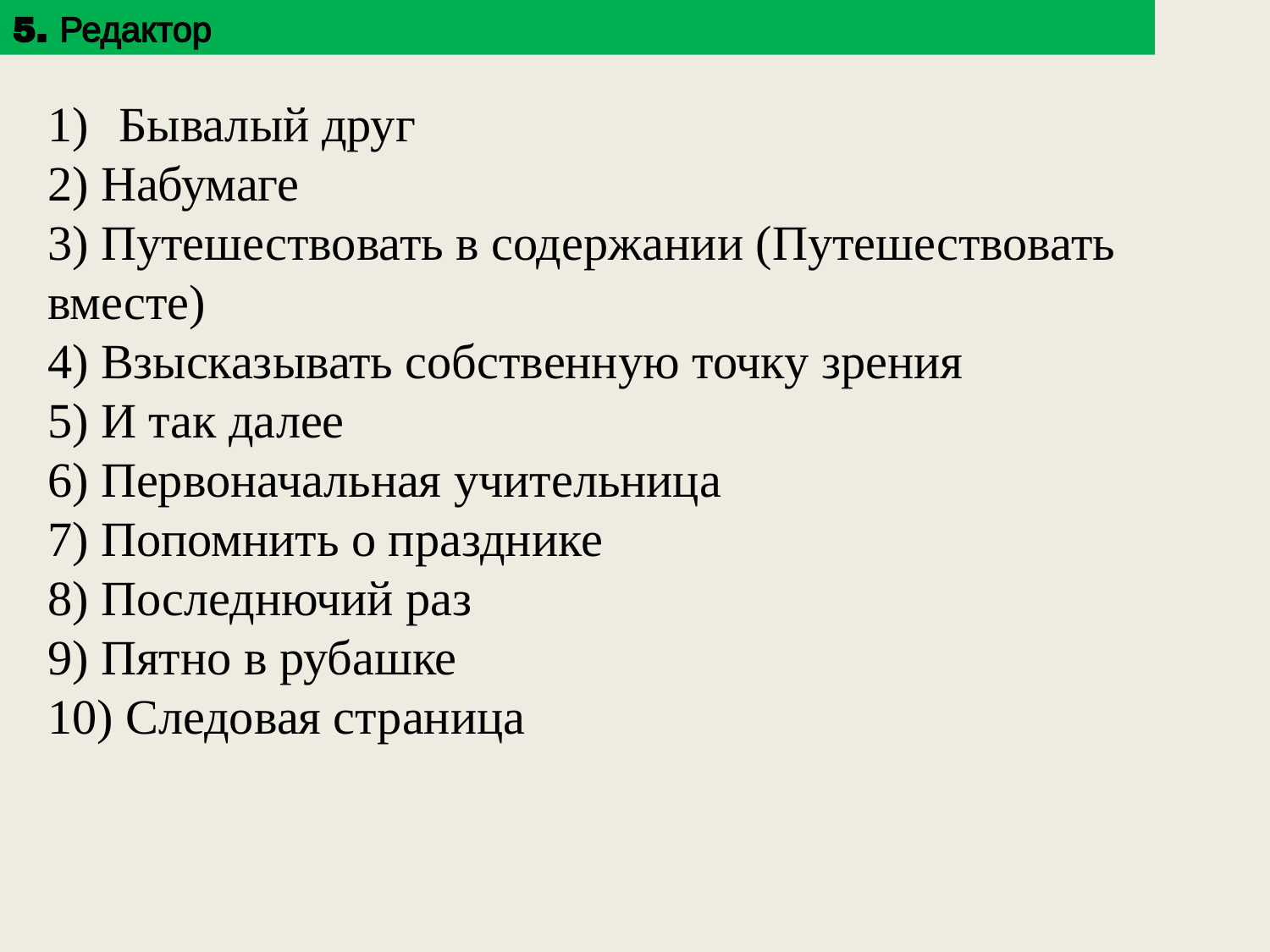

5. Редактор
Бывалый друг
2) Набумаге
3) Путешествовать в содержании (Путешествовать вместе)
4) Взысказывать собственную точку зрения
5) И так далее
6) Первоначальная учительница
7) Попомнить о празднике
8) Последнючий раз
9) Пятно в рубашке
10) Следовая страница